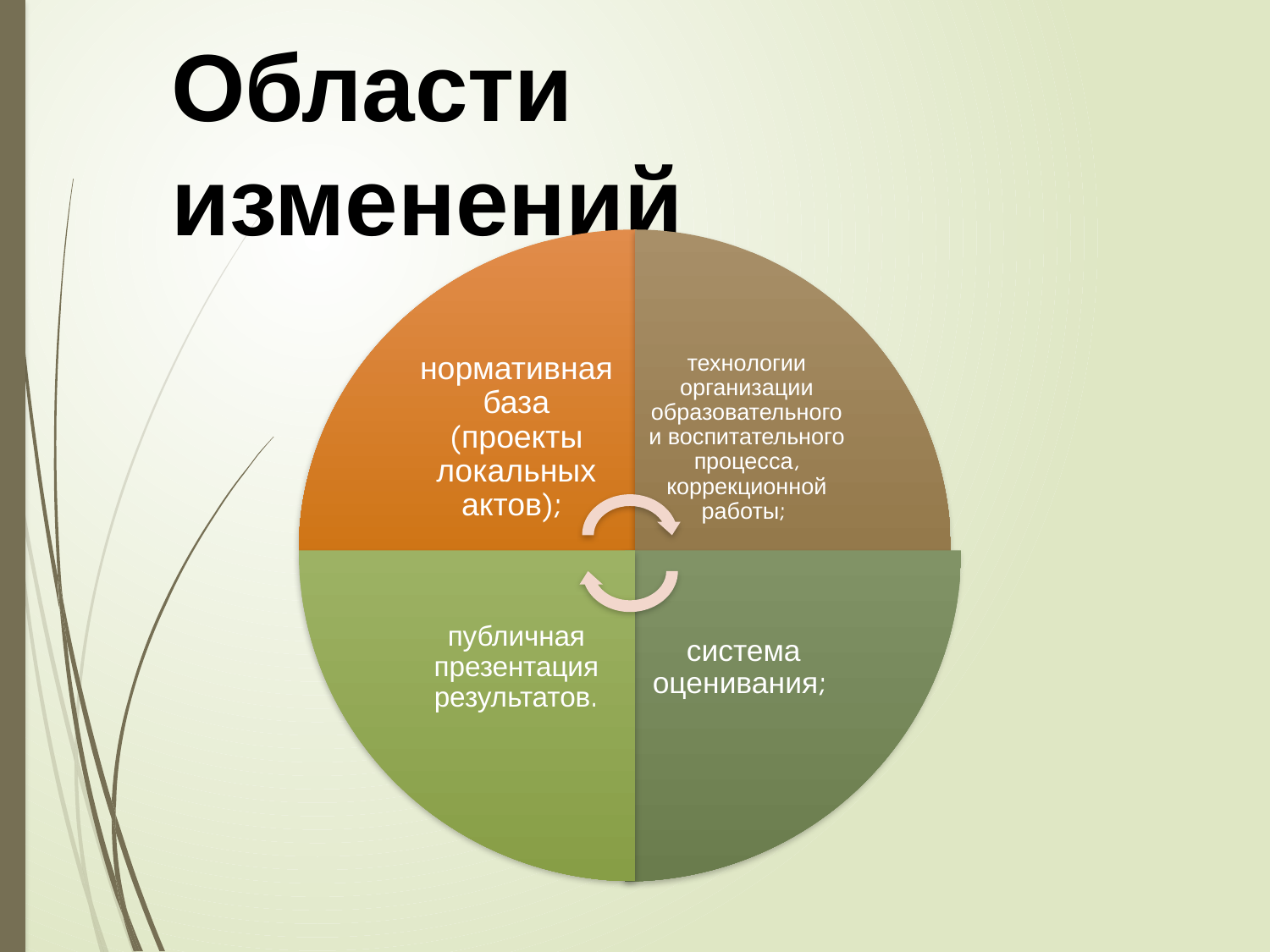

Области изменений
нормативная база (проекты локальных актов);
технологии организации образовательного и воспитательного процесса, коррекционной работы;
система оценивания;
публичная презентация результатов.